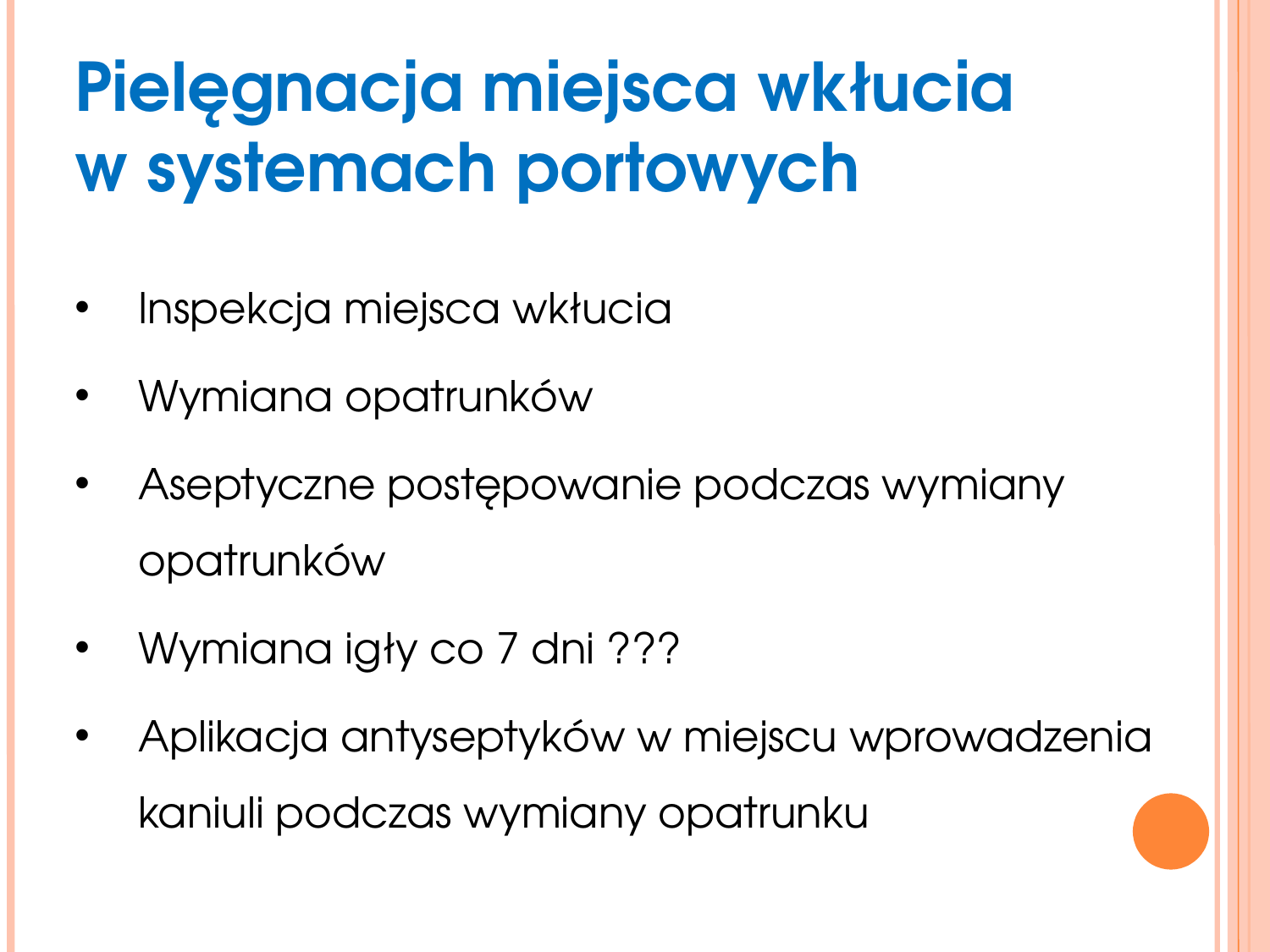

Pielęgnacja miejsca wkłucia
w systemach portowych
Inspekcja miejsca wkłucia
Wymiana opatrunków
Aseptyczne postępowanie podczas wymiany opatrunków
Wymiana igły co 7 dni ???
Aplikacja antyseptyków w miejscu wprowadzenia kaniuli podczas wymiany opatrunku